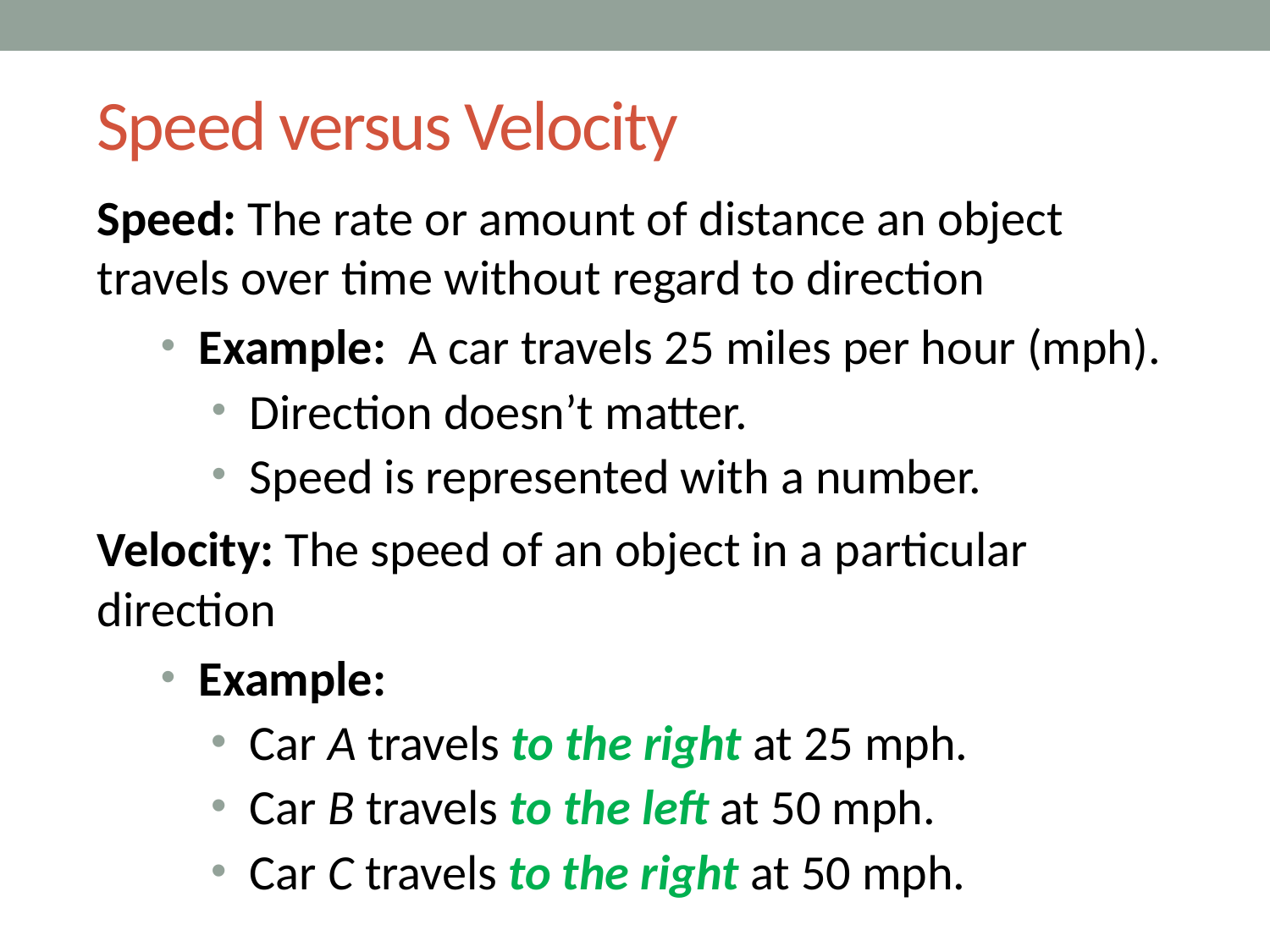

# Speed versus Velocity
Speed: The rate or amount of distance an object travels over time without regard to direction
Example:  A car travels 25 miles per hour (mph).
Direction doesn’t matter.
Speed is represented with a number.
Velocity: The speed of an object in a particular direction
Example:
Car A travels to the right at 25 mph.
Car B travels to the left at 50 mph.
Car C travels to the right at 50 mph.